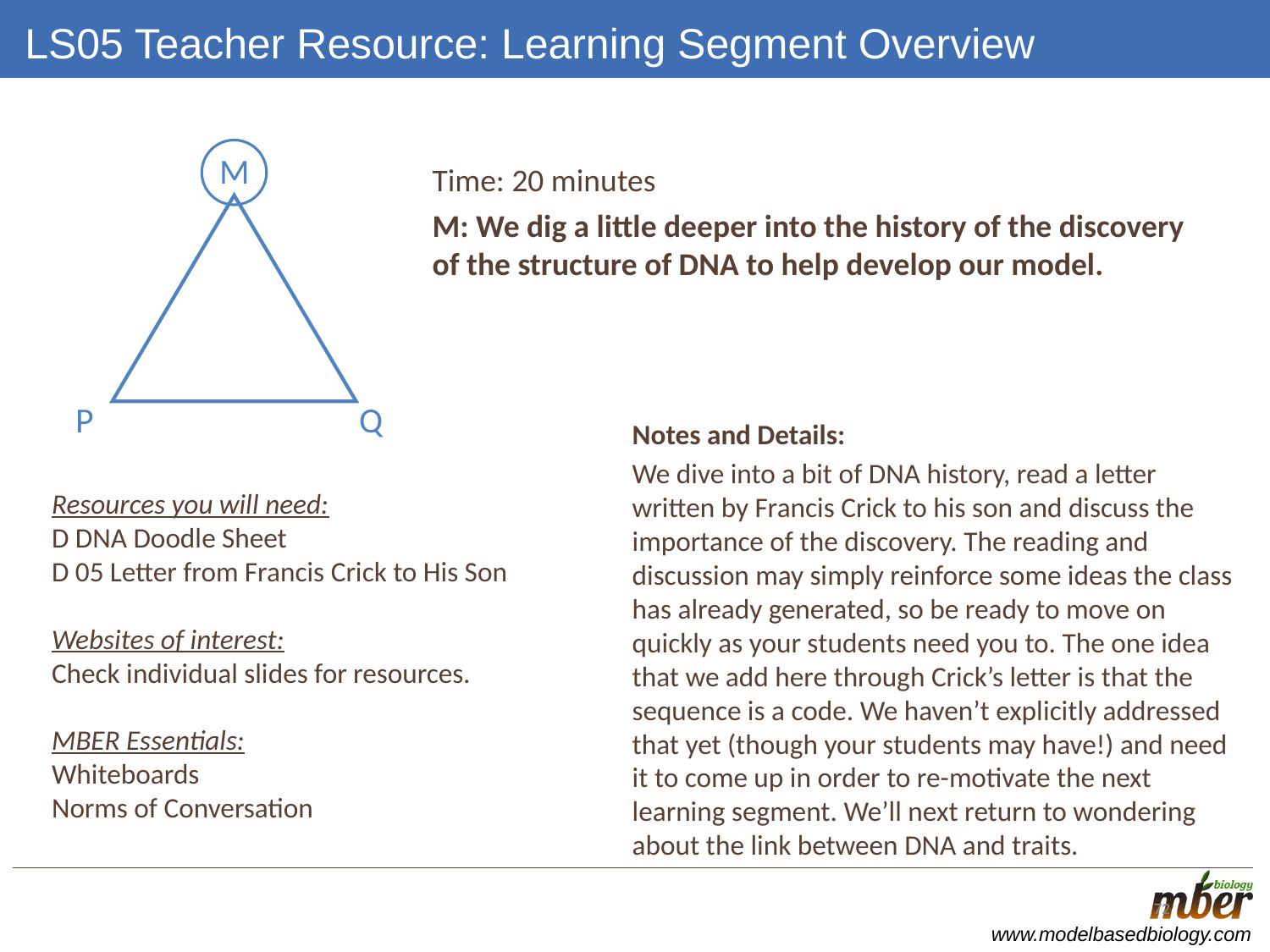

# LS05 Teacher Resource: Learning Segment Overview

M

Q
P
Time: 20 minutes

M: We dig a little deeper into the history of the discovery of the structure of DNA to help develop our model.
Notes and Details:
We dive into a bit of DNA history, read a letter written by Francis Crick to his son and discuss the importance of the discovery. The reading and discussion may simply reinforce some ideas the class has already generated, so be ready to move on quickly as your students need you to. The one idea that we add here through Crick’s letter is that the sequence is a code. We haven’t explicitly addressed that yet (though your students may have!) and need it to come up in order to re-motivate the next learning segment. We’ll next return to wondering about the link between DNA and traits.
Resources you will need:
D DNA Doodle Sheet
D 05 Letter from Francis Crick to His Son

Websites of interest:
Check individual slides for resources.

MBER Essentials:
Whiteboards
Norms of Conversation
72
72